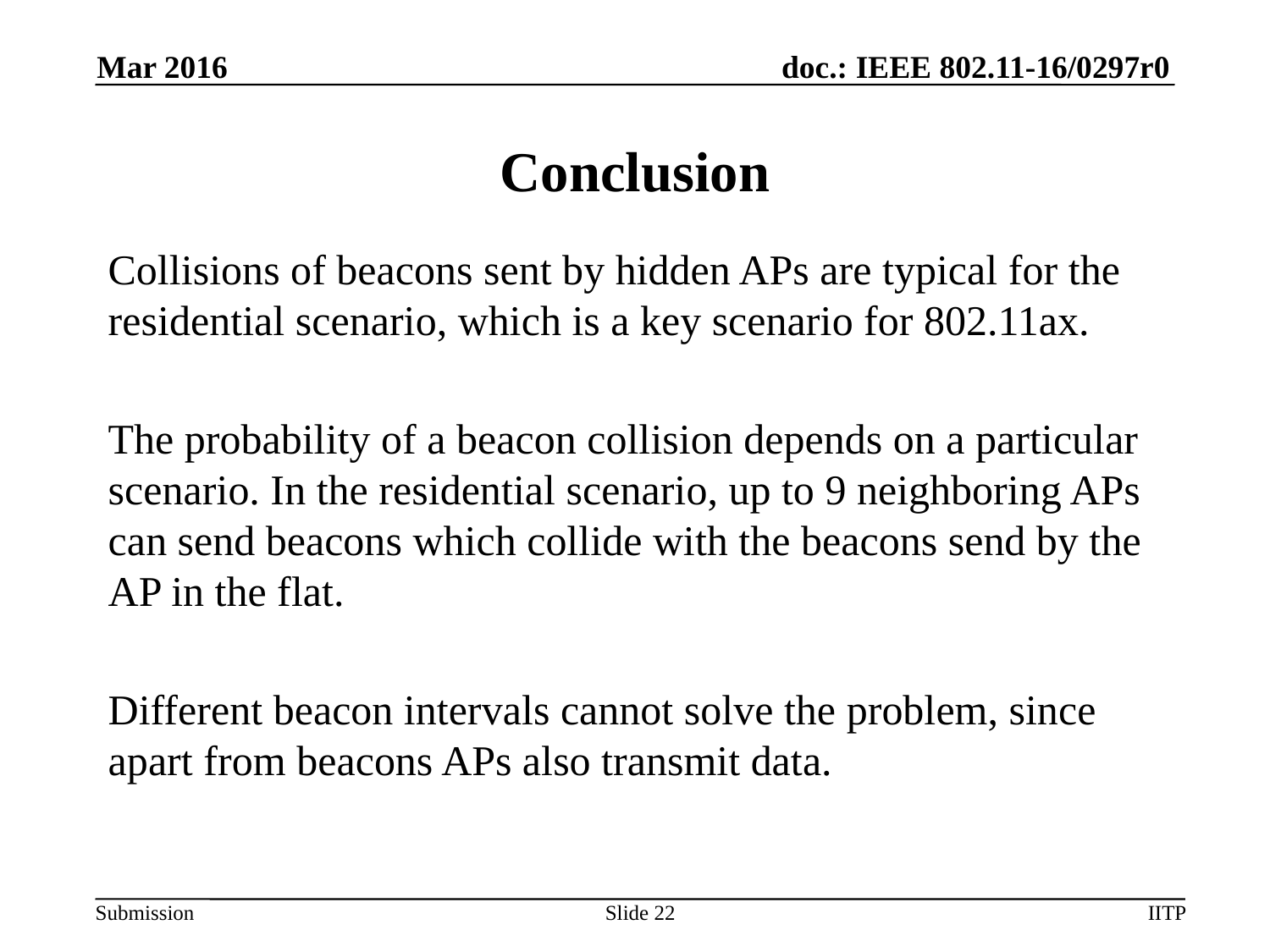

Mar 2016
# Conclusion
Collisions of beacons sent by hidden APs are typical for the residential scenario, which is a key scenario for 802.11ax.

The probability of a beacon collision depends on a particular scenario. In the residential scenario, up to 9 neighboring APs can send beacons which collide with the beacons send by the AP in the flat.

Different beacon intervals cannot solve the problem, since apart from beacons APs also transmit data.
Slide 22
IITP